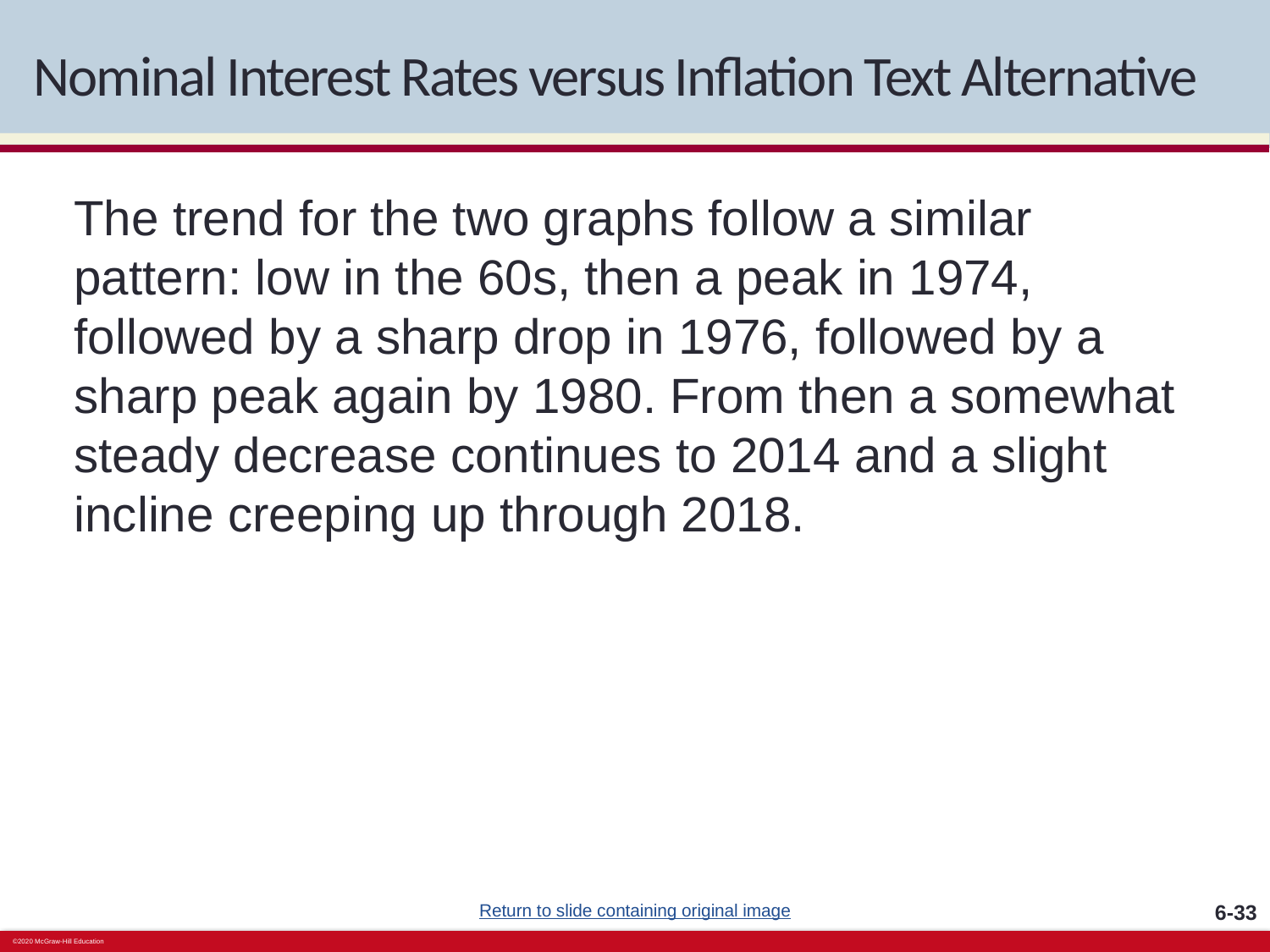

# Nominal Interest Rates versus Inflation Text Alternative
The trend for the two graphs follow a similar pattern: low in the 60s, then a peak in 1974, followed by a sharp drop in 1976, followed by a sharp peak again by 1980. From then a somewhat steady decrease continues to 2014 and a slight incline creeping up through 2018.
Return to slide containing original image